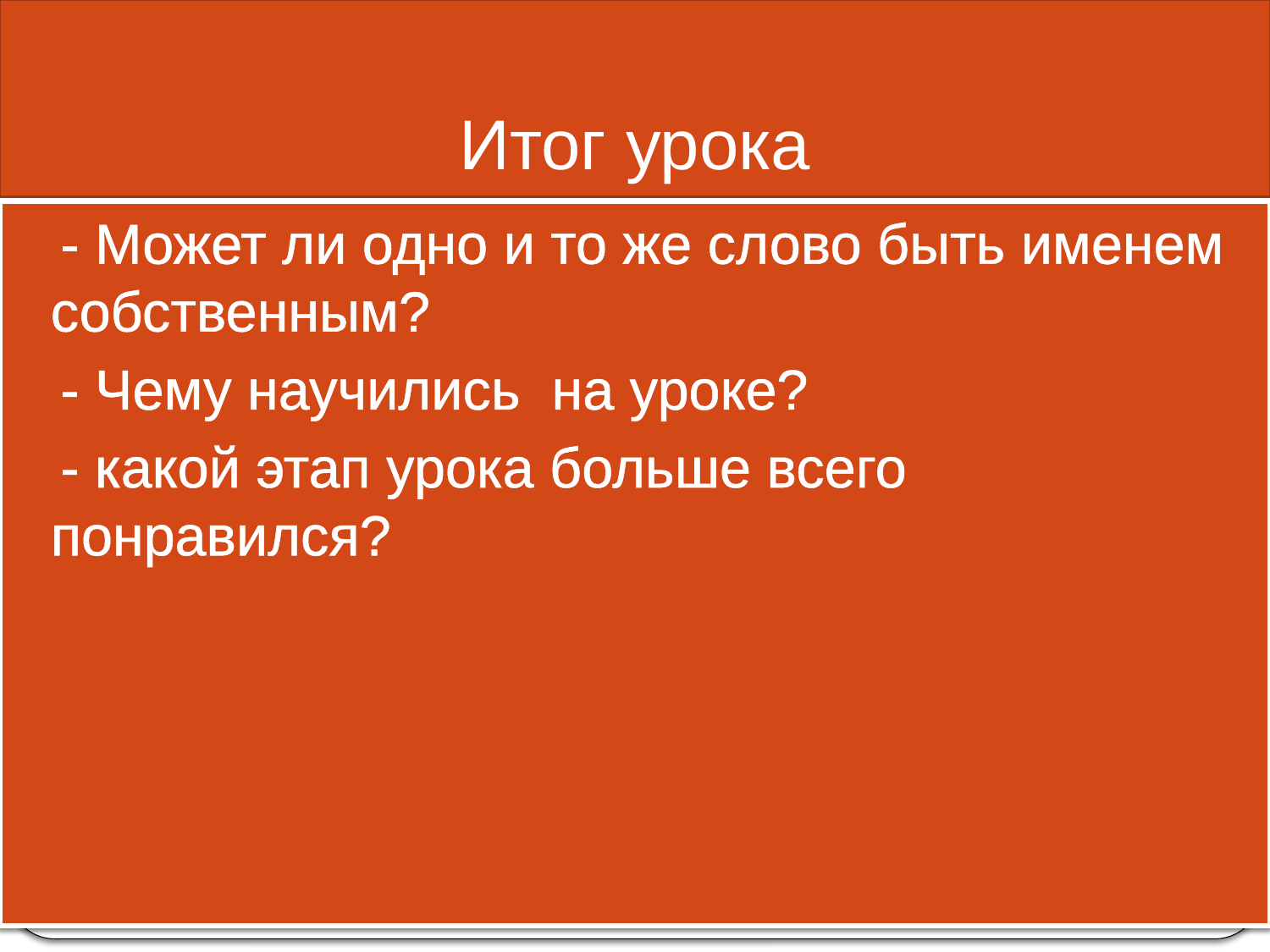

# Итог урока
- Может ли одно и то же слово быть именем собственным?
- Чему научились  на уроке?
- какой этап урока больше всего понравился?